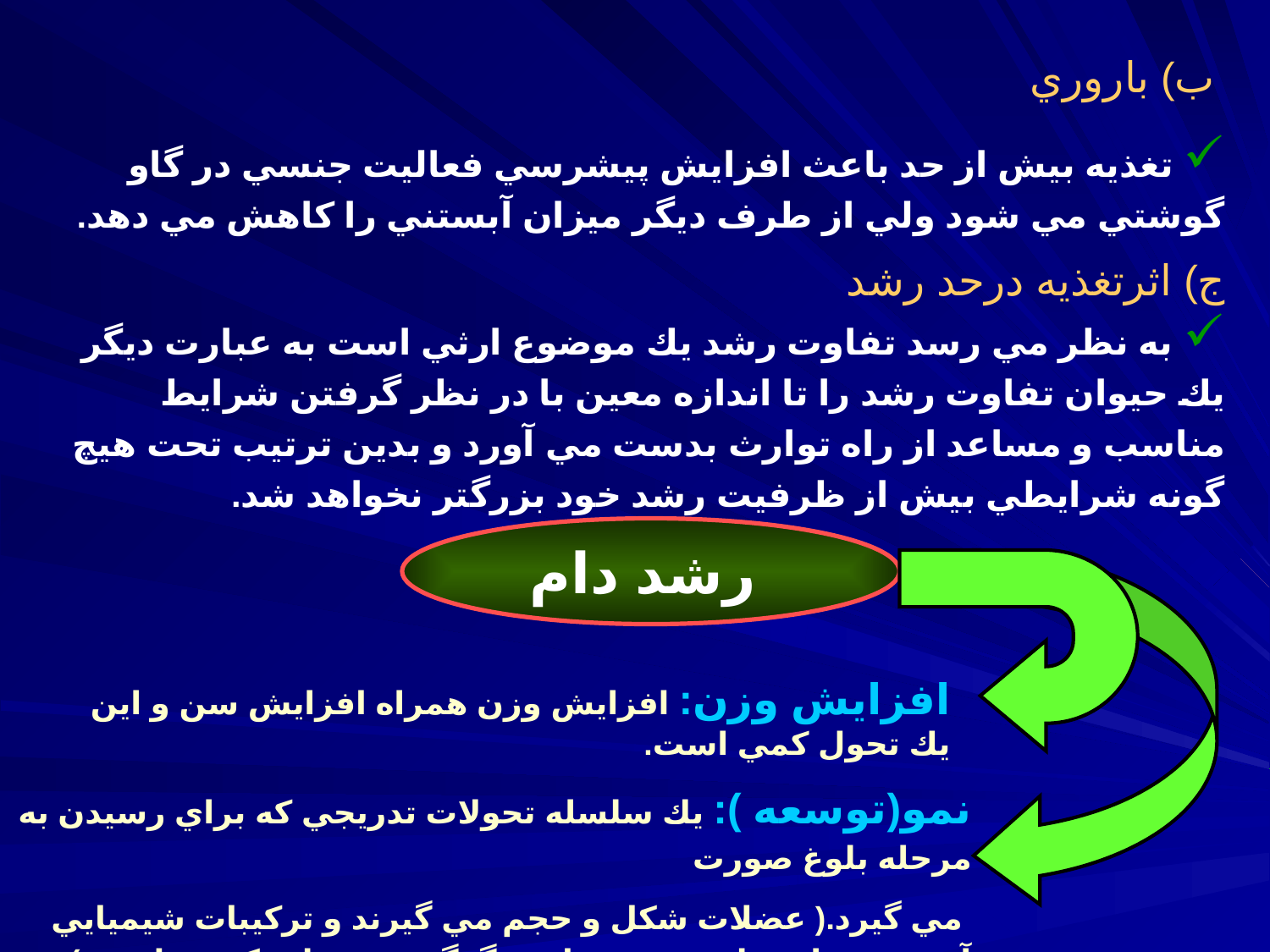

# ب) باروري
 تغذيه بيش از حد باعث افزايش پيشرسي فعاليت جنسي در گاو گوشتي مي شود ولي از طرف ديگر ميزان آبستني را كاهش مي دهد.
ج) اثرتغذيه درحد رشد
 به نظر مي رسد تفاوت رشد يك موضوع ارثي است به عبارت ديگر يك حيوان تفاوت رشد را تا اندازه معين با در نظر گرفتن شرايط مناسب و مساعد از راه توارث بدست مي آورد و بدين ترتيب تحت هيچ گونه شرايطي بيش از ظرفيت رشد خود بزرگتر نخواهد شد.
رشد دام

افزايش وزن: افزايش وزن همراه افزايش سن و اين يك تحول كمي است.
نمو(توسعه ): يك سلسله تحولات تدريجي كه براي رسيدن به مرحله بلوغ صورت
 مي گيرد.( عضلات شكل و حجم مي گيرند و تركيبات شيميايي آن به مرحله نهايي ميرسد اين دگرگوني تحولي كيفي است )